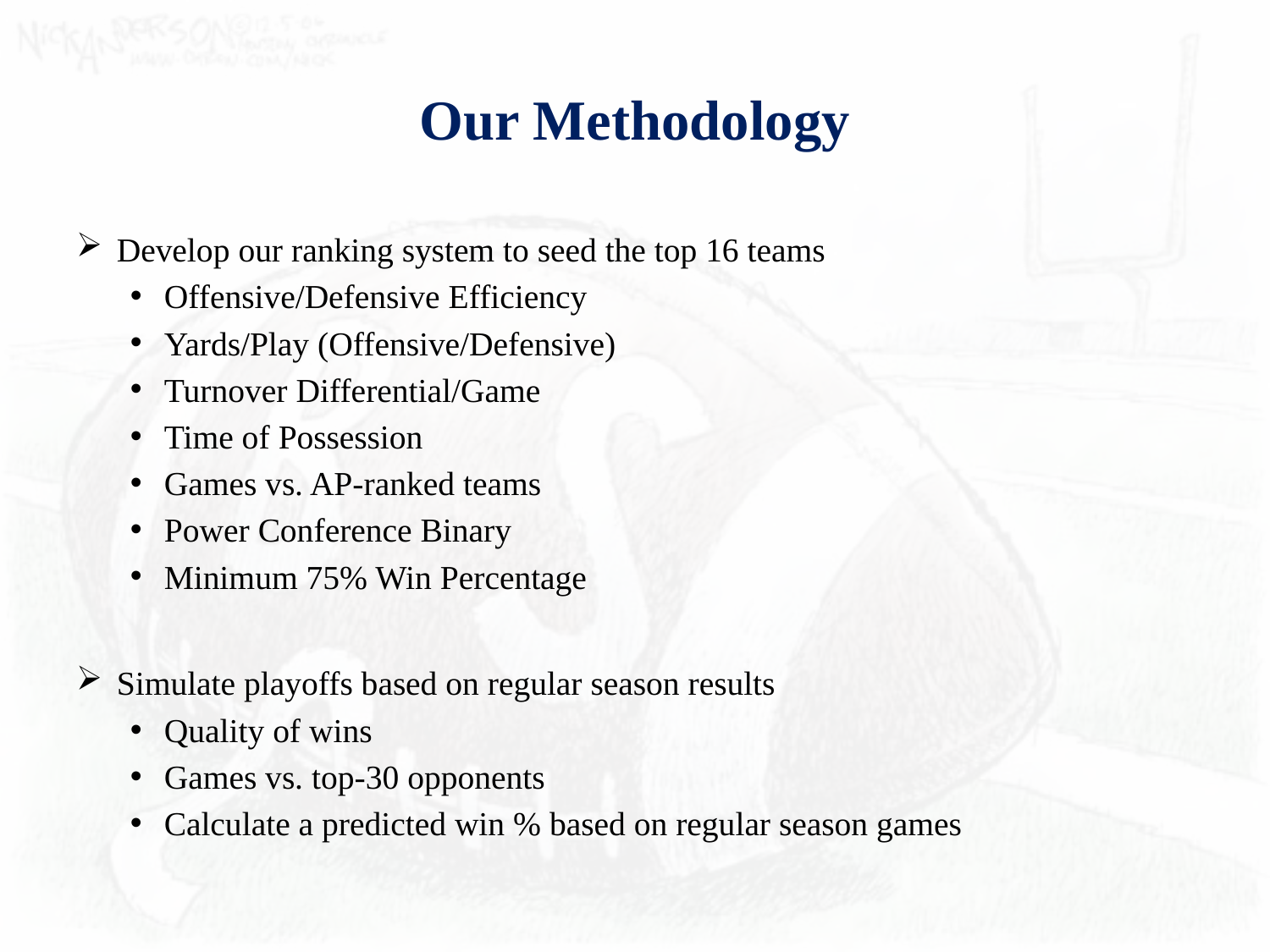

# Our Methodology
Develop our ranking system to seed the top 16 teams
Offensive/Defensive Efficiency
Yards/Play (Offensive/Defensive)
Turnover Differential/Game
Time of Possession
Games vs. AP-ranked teams
Power Conference Binary
Minimum 75% Win Percentage

Simulate playoffs based on regular season results
Quality of wins
Games vs. top-30 opponents
Calculate a predicted win % based on regular season games